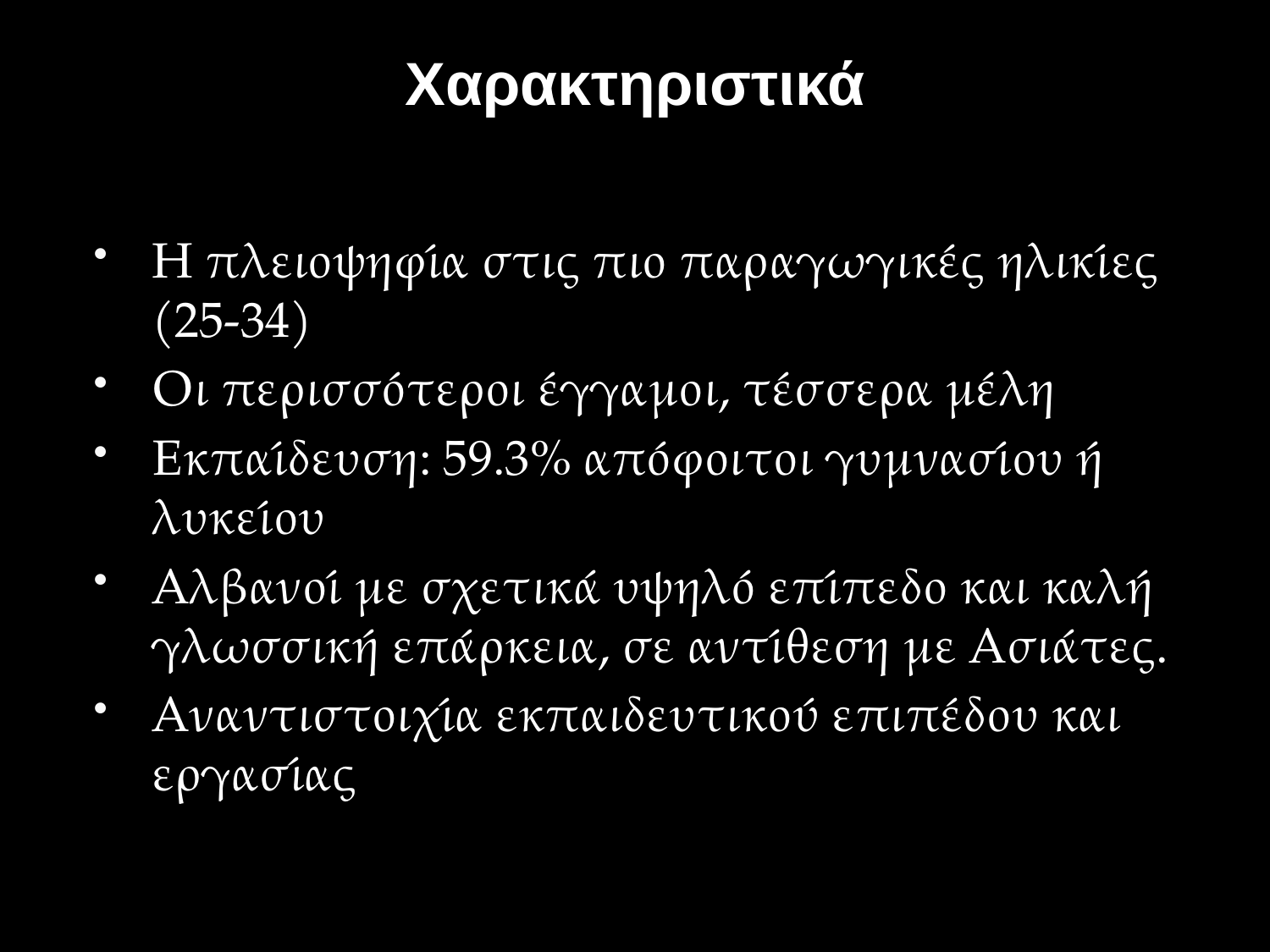

# Χαρακτηριστικά
Η πλειοψηφία στις πιο παραγωγικές ηλικίες (25-34)
Οι περισσότεροι έγγαμοι, τέσσερα μέλη
Εκπαίδευση: 59.3% απόφοιτοι γυμνασίου ή λυκείου
Αλβανοί με σχετικά υψηλό επίπεδο και καλή γλωσσική επάρκεια, σε αντίθεση με Ασιάτες.
Αναντιστοιχία εκπαιδευτικού επιπέδου και εργασίας